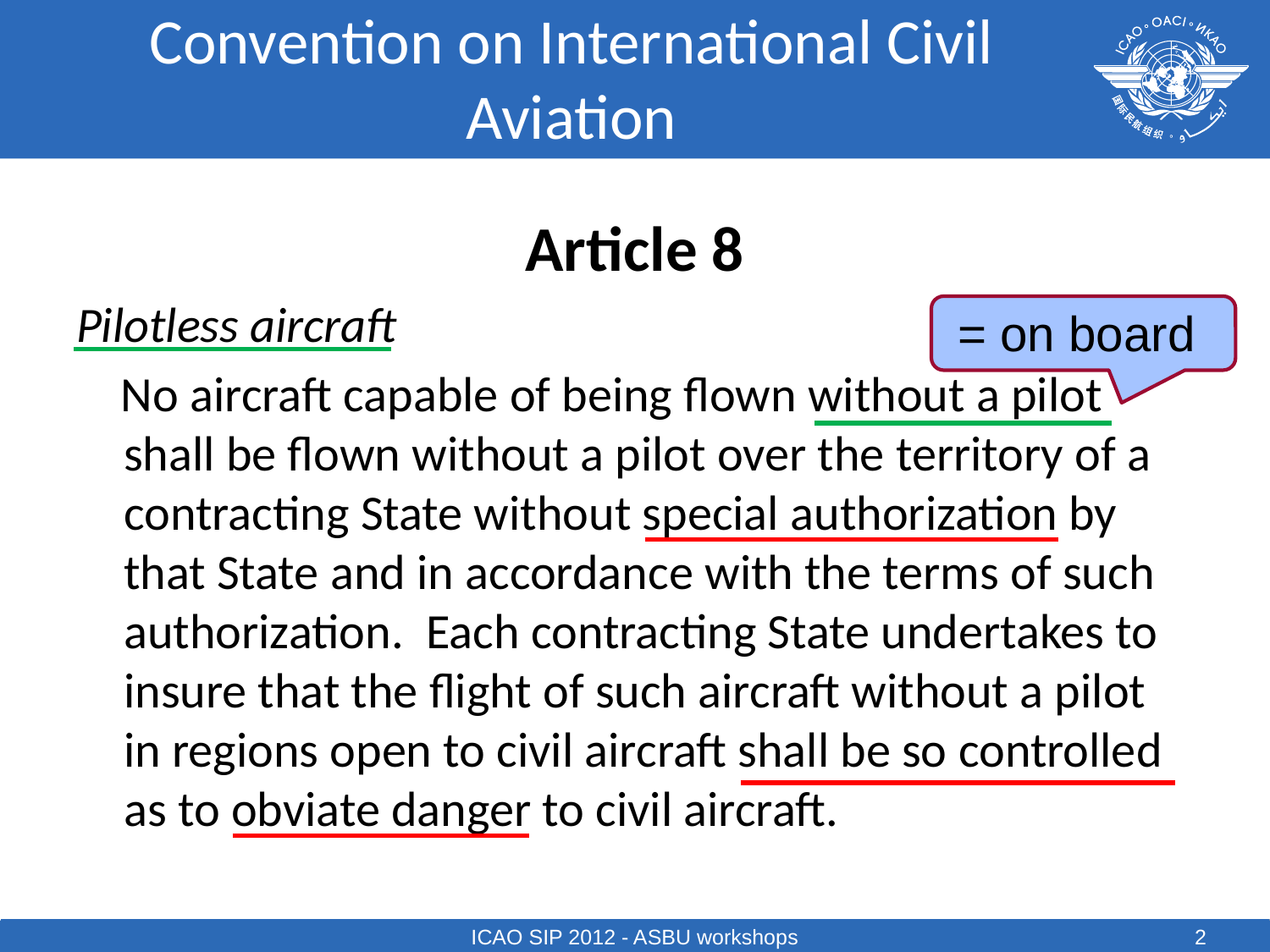

# Convention on International Civil Aviation
Article 8
Pilotless aircraft
    No aircraft capable of being flown without a pilot shall be flown without a pilot over the territory of a contracting State without special authorization by that State and in accordance with the terms of such authorization.  Each contracting State undertakes to insure that the flight of such aircraft without a pilot in regions open to civil aircraft shall be so controlled as to obviate danger to civil aircraft.

 = on board
ICAO SIP 2012 - ASBU workshops
2